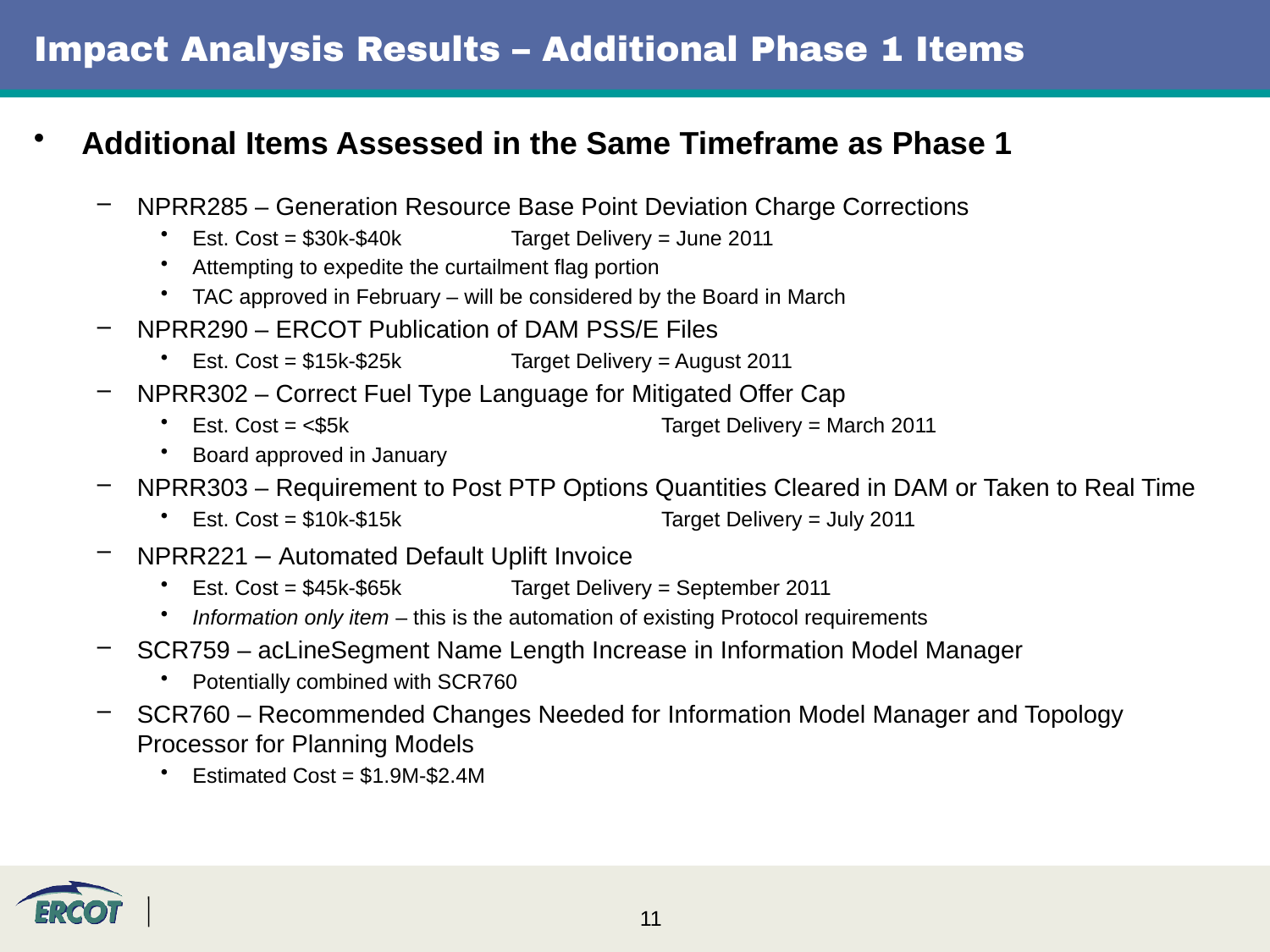

# Impact Analysis Results – Additional Phase 1 Items
Additional Items Assessed in the Same Timeframe as Phase 1

NPRR285 – Generation Resource Base Point Deviation Charge Corrections
Est. Cost = $30k-$40k	Target Delivery = June 2011
Attempting to expedite the curtailment flag portion
TAC approved in February – will be considered by the Board in March
NPRR290 – ERCOT Publication of DAM PSS/E Files
Est. Cost = $15k-$25k	Target Delivery = August 2011
NPRR302 – Correct Fuel Type Language for Mitigated Offer Cap
Est. Cost = <$5k		Target Delivery = March 2011
Board approved in January
NPRR303 – Requirement to Post PTP Options Quantities Cleared in DAM or Taken to Real Time
Est. Cost = $10k-$15k		Target Delivery = July 2011
NPRR221 – Automated Default Uplift Invoice
Est. Cost = $45k-$65k	Target Delivery = September 2011
Information only item – this is the automation of existing Protocol requirements
SCR759 – acLineSegment Name Length Increase in Information Model Manager
Potentially combined with SCR760
SCR760 – Recommended Changes Needed for Information Model Manager and Topology Processor for Planning Models
Estimated Cost = $1.9M-$2.4M